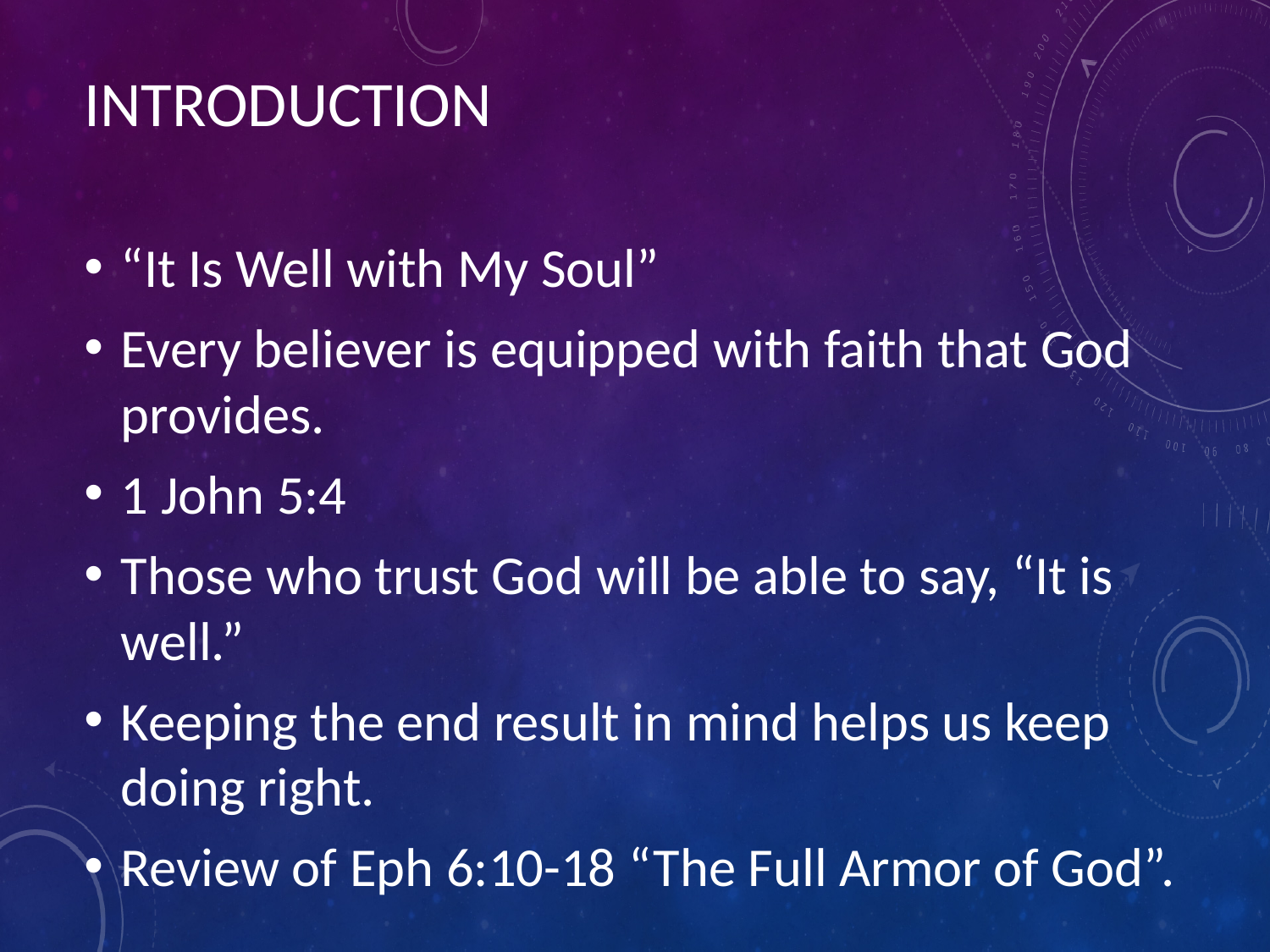

# introduction
“It Is Well with My Soul”
Every believer is equipped with faith that God provides.
1 John 5:4
Those who trust God will be able to say, “It is well.”
Keeping the end result in mind helps us keep doing right.
Review of Eph 6:10-18 “The Full Armor of God”.